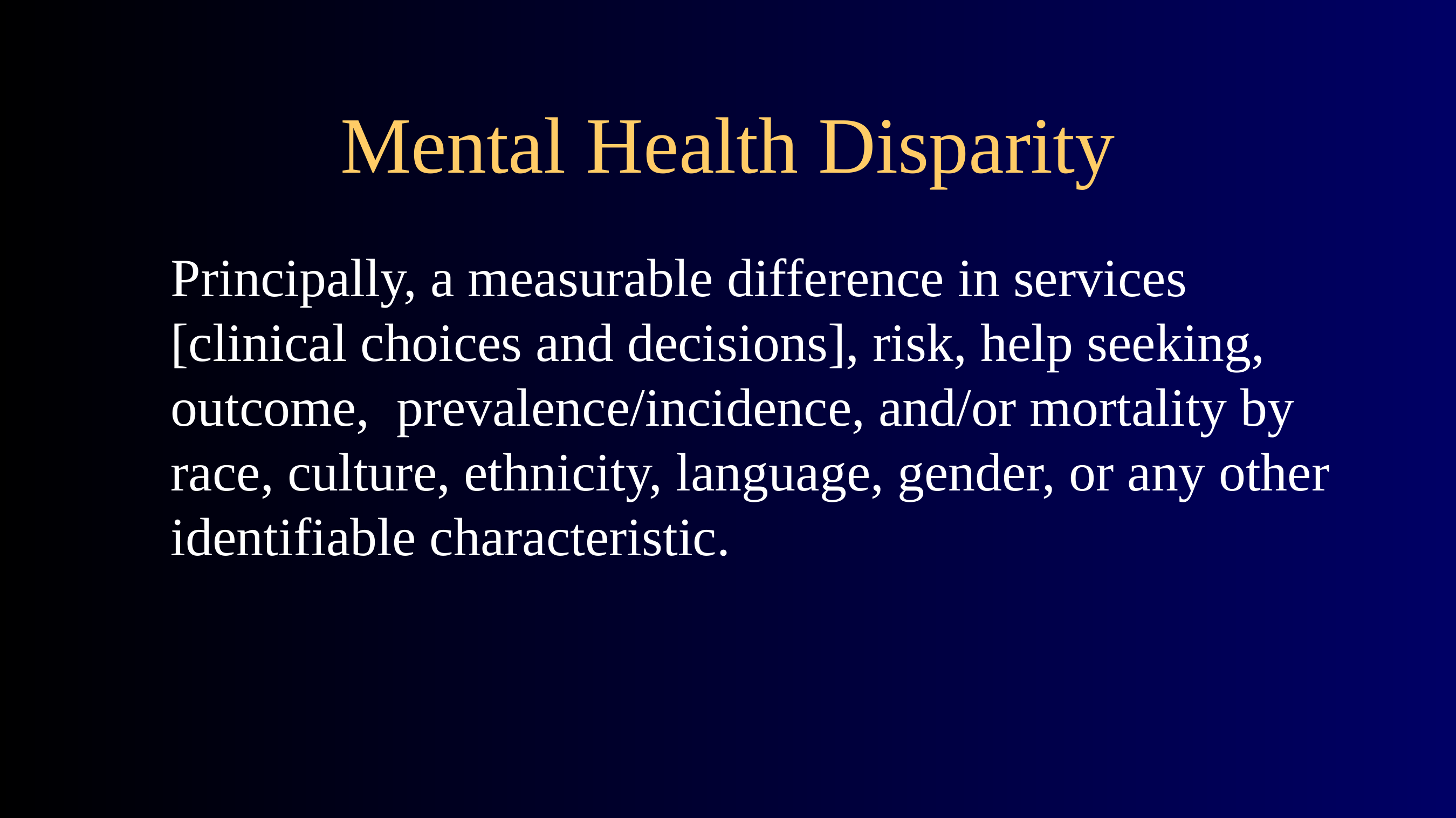

# Mental Health Disparity
	Principally, a measurable difference in services [clinical choices and decisions], risk, help seeking, outcome,  prevalence/incidence, and/or mortality by race, culture, ethnicity, language, gender, or any other identifiable characteristic.